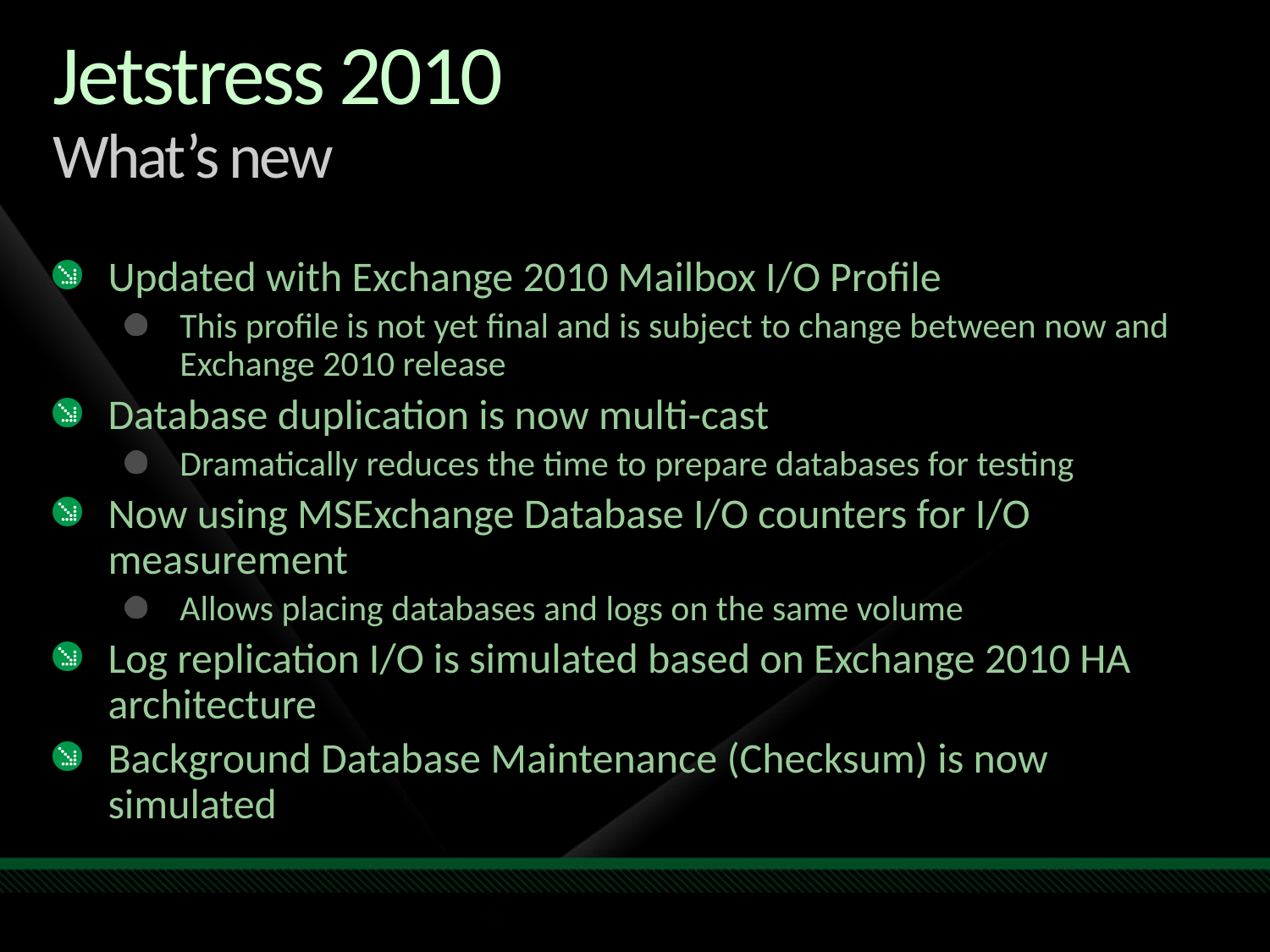

# Jetstress 2010 What’s new

Updated with Exchange 2010 Mailbox I/O Profile
This profile is not yet final and is subject to change between now and Exchange 2010 release
Database duplication is now multi-cast
Dramatically reduces the time to prepare databases for testing
Now using MSExchange Database I/O counters for I/O measurement
Allows placing databases and logs on the same volume
Log replication I/O is simulated based on Exchange 2010 HA architecture
Background Database Maintenance (Checksum) is now simulated